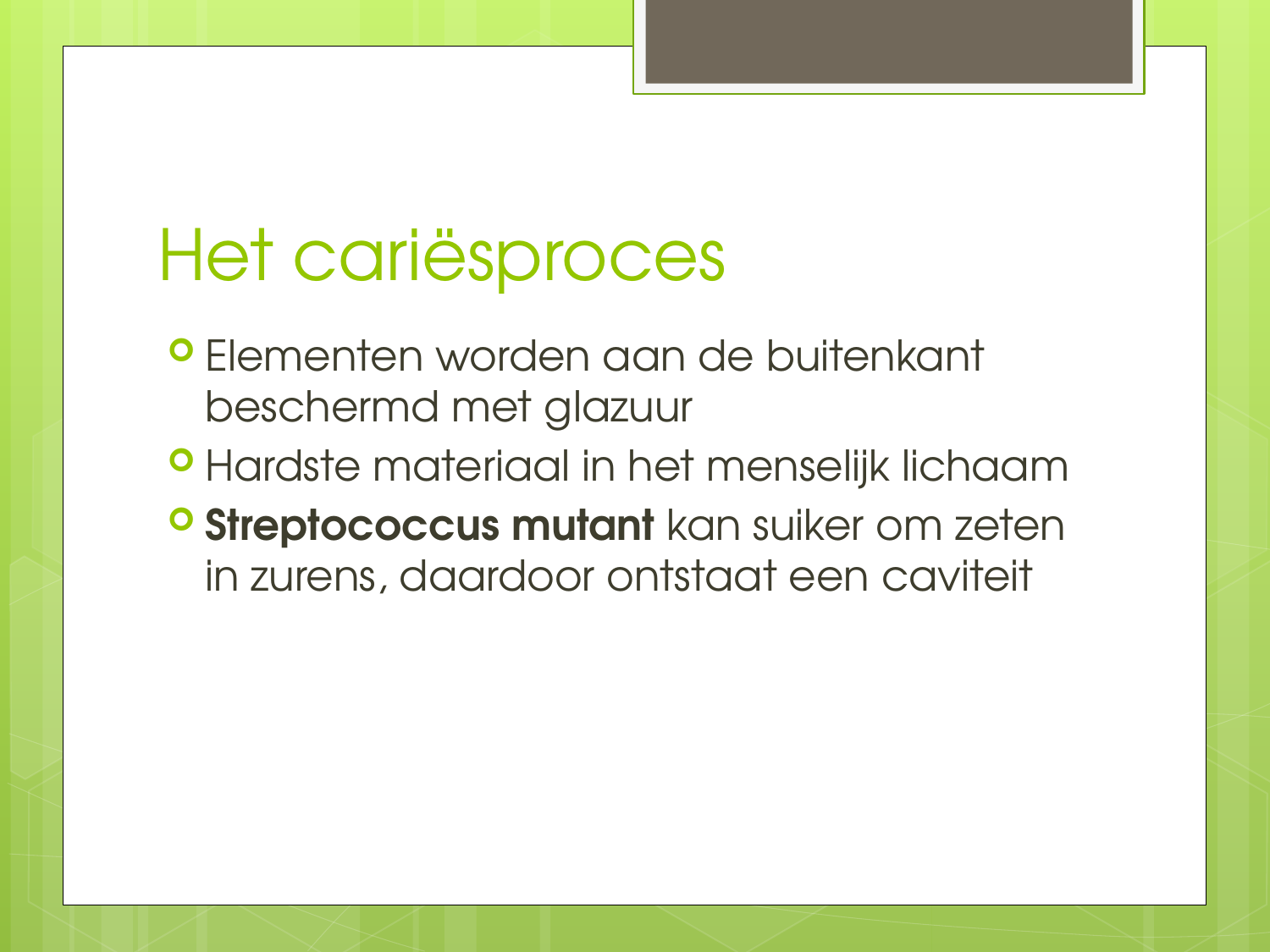

# Het cariësproces
Elementen worden aan de buitenkant beschermd met glazuur
Hardste materiaal in het menselijk lichaam
Streptococcus mutant kan suiker om zeten in zurens, daardoor ontstaat een caviteit